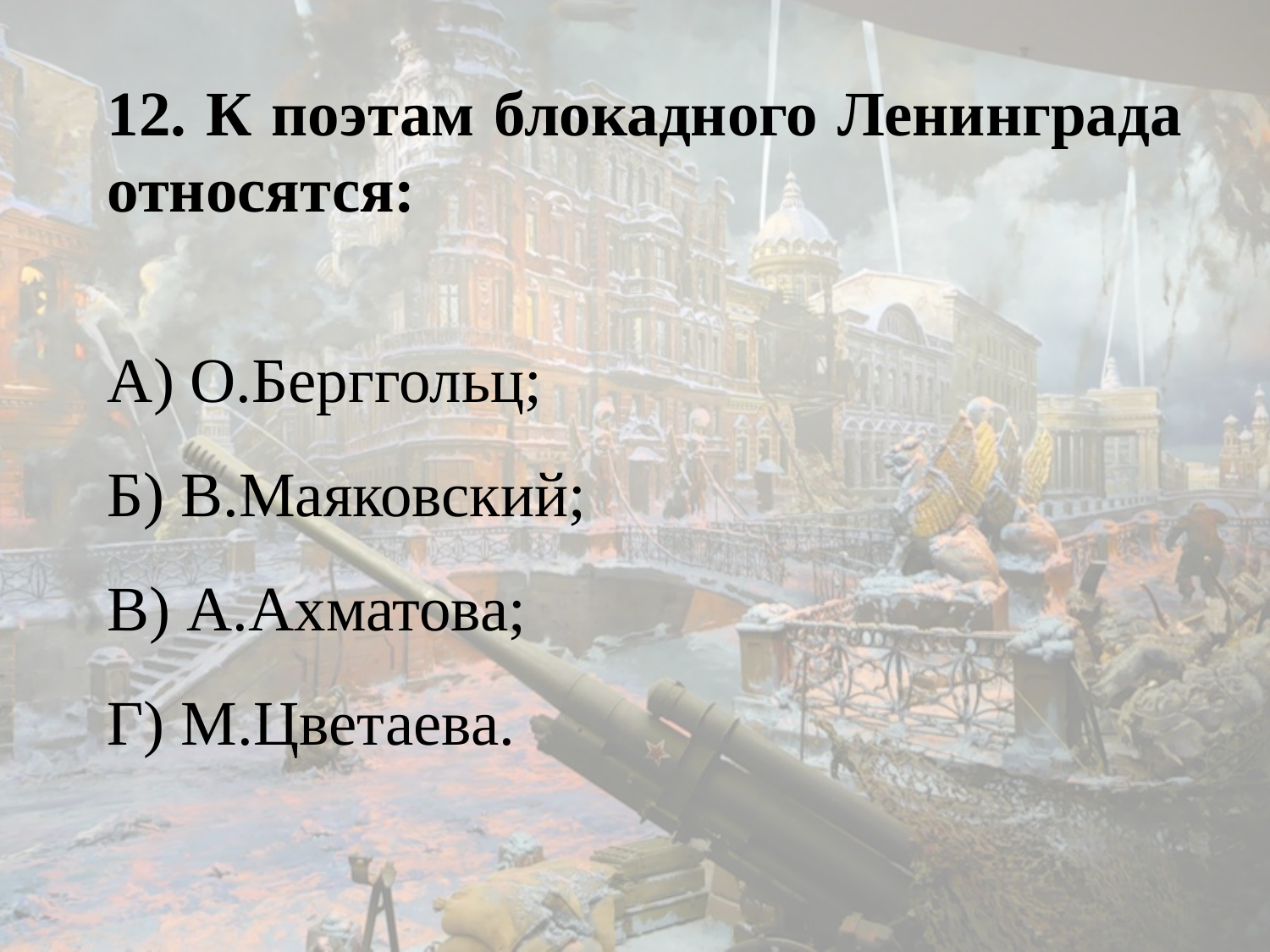

12. К поэтам блокадного Ленинграда относятся:

А) О.Берггольц;
Б) В.Маяковский;
В) А.Ахматова;
Г) М.Цветаева.